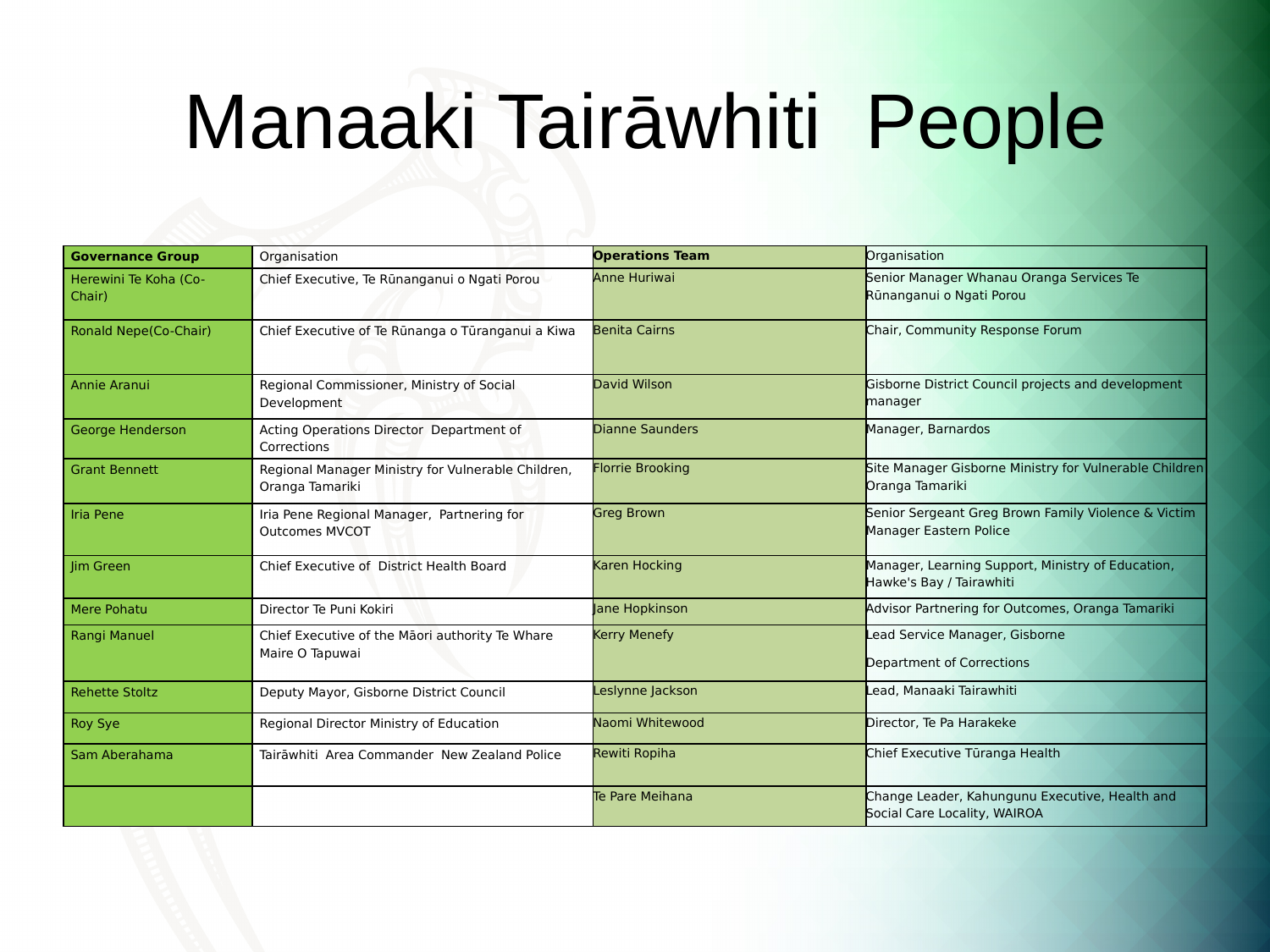

# Manaaki Tairāwhiti  People
| Governance Group | Organisation | Operations Team | Organisation |
| --- | --- | --- | --- |
| Herewini Te Koha (Co-Chair) | Chief Executive, Te Rūnanganui o Ngati Porou | Anne Huriwai | Senior Manager Whanau Oranga Services Te Rūnanganui o Ngati Porou |
| Ronald Nepe(Co-Chair) | Chief Executive of Te Rūnanga o Tūranganui a Kiwa | Benita Cairns | Chair, Community Response Forum |
| Annie Aranui | Regional Commissioner, Ministry of Social Development | David Wilson | Gisborne District Council projects and development manager |
| George Henderson | Acting Operations Director Department of Corrections | Dianne Saunders | Manager, Barnardos |
| Grant Bennett | Regional Manager Ministry for Vulnerable Children, Oranga Tamariki | Florrie Brooking | Site Manager Gisborne Ministry for Vulnerable Children Oranga Tamariki |
| Iria Pene | Iria Pene Regional Manager, Partnering for Outcomes MVCOT | Greg Brown | Senior Sergeant Greg Brown Family Violence & Victim Manager Eastern Police |
| Jim Green | Chief Executive of District Health Board | Karen Hocking | Manager, Learning Support, Ministry of Education, Hawke's Bay / Tairawhiti |
| Mere Pohatu | Director Te Puni Kokiri | Jane Hopkinson | Advisor Partnering for Outcomes, Oranga Tamariki |
| Rangi Manuel | Chief Executive of the Māori authority Te Whare Maire O Tapuwai | Kerry Menefy | Lead Service Manager, Gisborne Department of Corrections |
| Rehette Stoltz | Deputy Mayor, Gisborne District Council | Leslynne Jackson | Lead, Manaaki Tairawhiti |
| Roy Sye | Regional Director Ministry of Education | Naomi Whitewood | Director, Te Pa Harakeke |
| Sam Aberahama | Tairāwhiti Area Commander New Zealand Police | Rewiti Ropiha | Chief Executive Tūranga Health |
|  |  | Te Pare Meihana | Change Leader, Kahungunu Executive, Health and Social Care Locality, WAIROA |